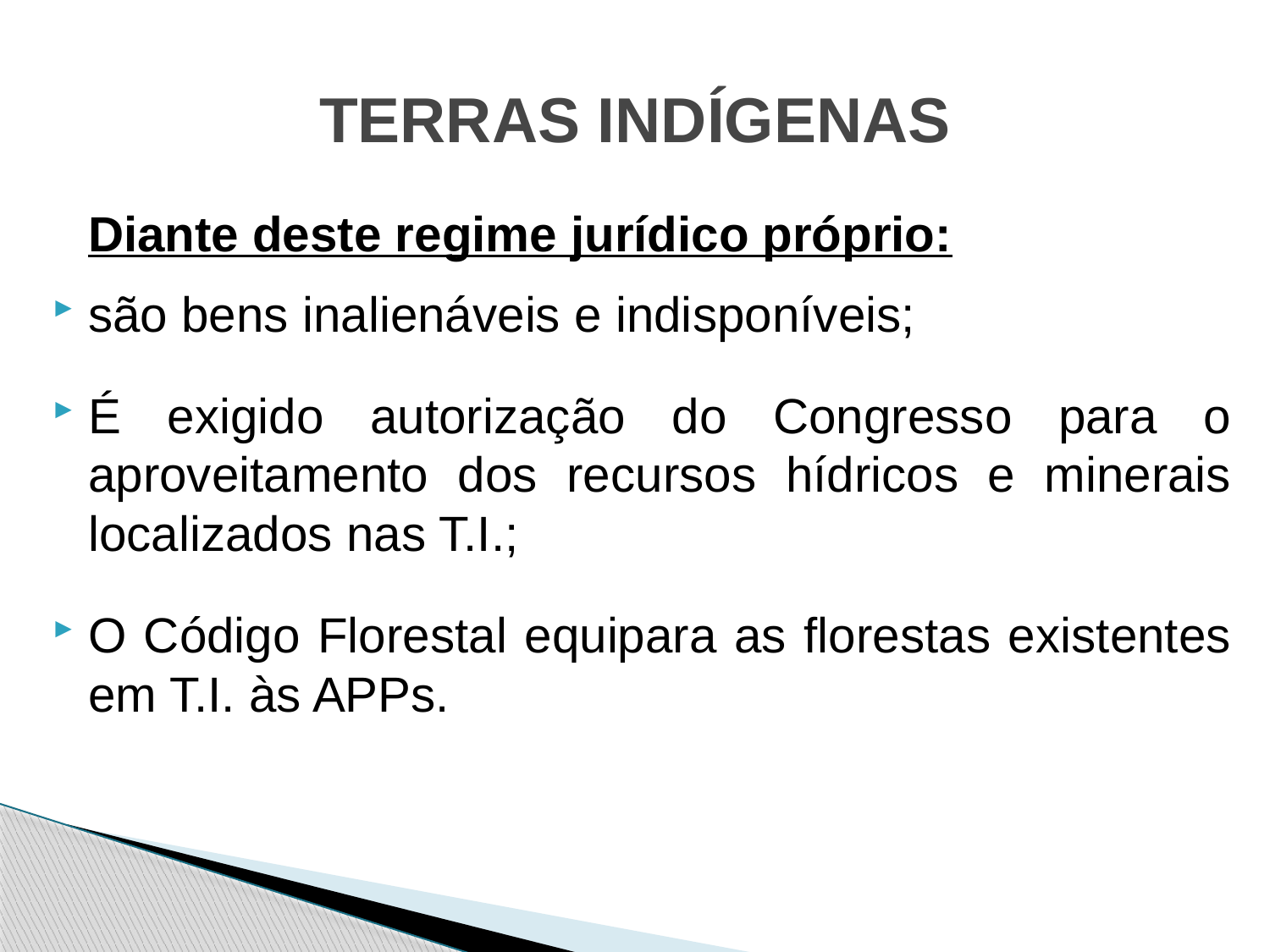

# TERRAS INDÍGENAS
	Diante deste regime jurídico próprio:
são bens inalienáveis e indisponíveis;
É exigido autorização do Congresso para o aproveitamento dos recursos hídricos e minerais localizados nas T.I.;
O Código Florestal equipara as florestas existentes em T.I. às APPs.